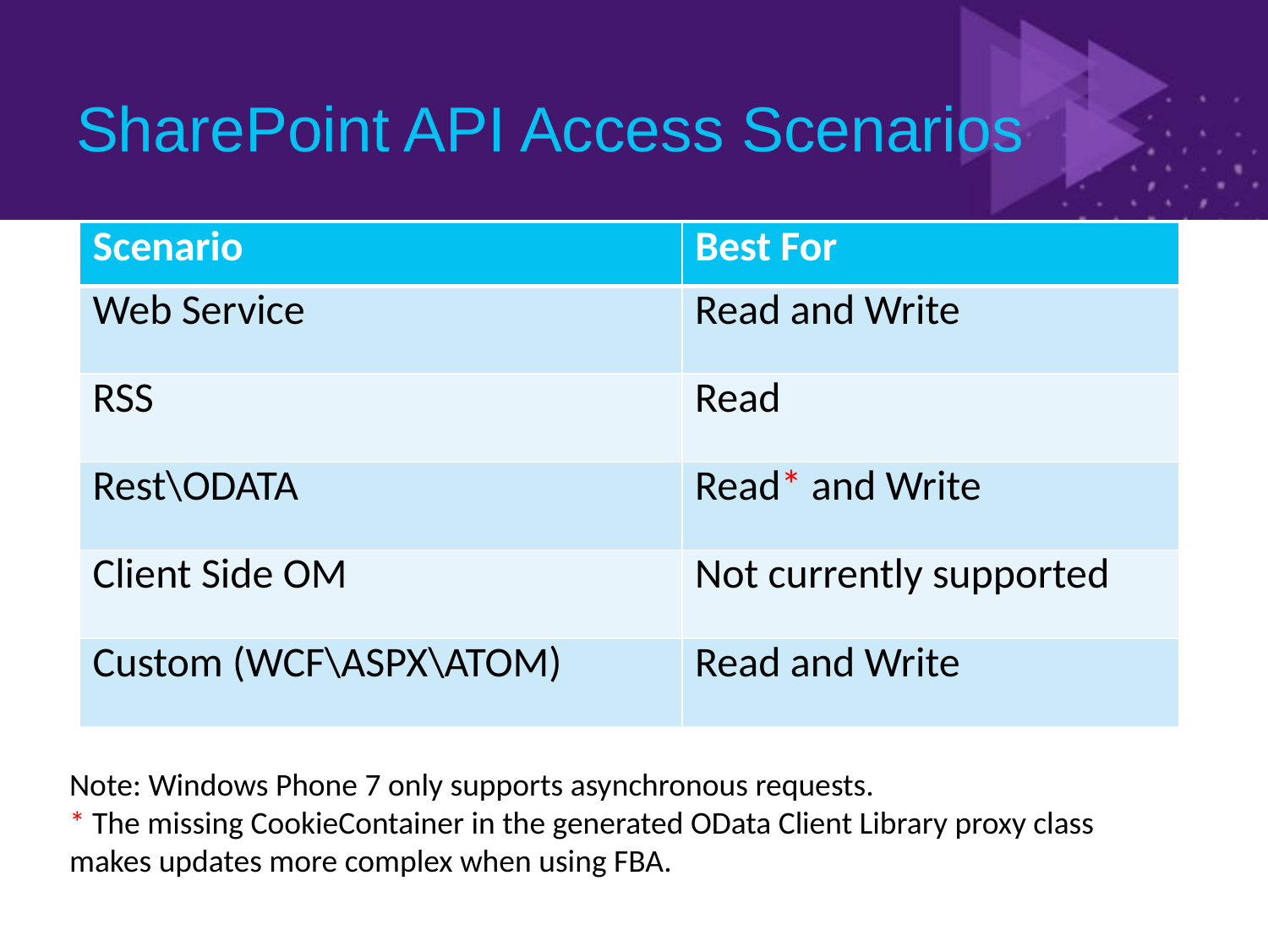

# SharePoint API Access Scenarios
| Scenario | Best For |
| --- | --- |
| Web Service | Read and Write |
| RSS | Read |
| Rest\ODATA | Read\* and Write |
| Client Side OM | Not currently supported |
| Custom (WCF\ASPX\ATOM) | Read and Write |
Note: Windows Phone 7 only supports asynchronous requests.
* The missing CookieContainer in the generated OData Client Library proxy class makes updates more complex when using FBA.